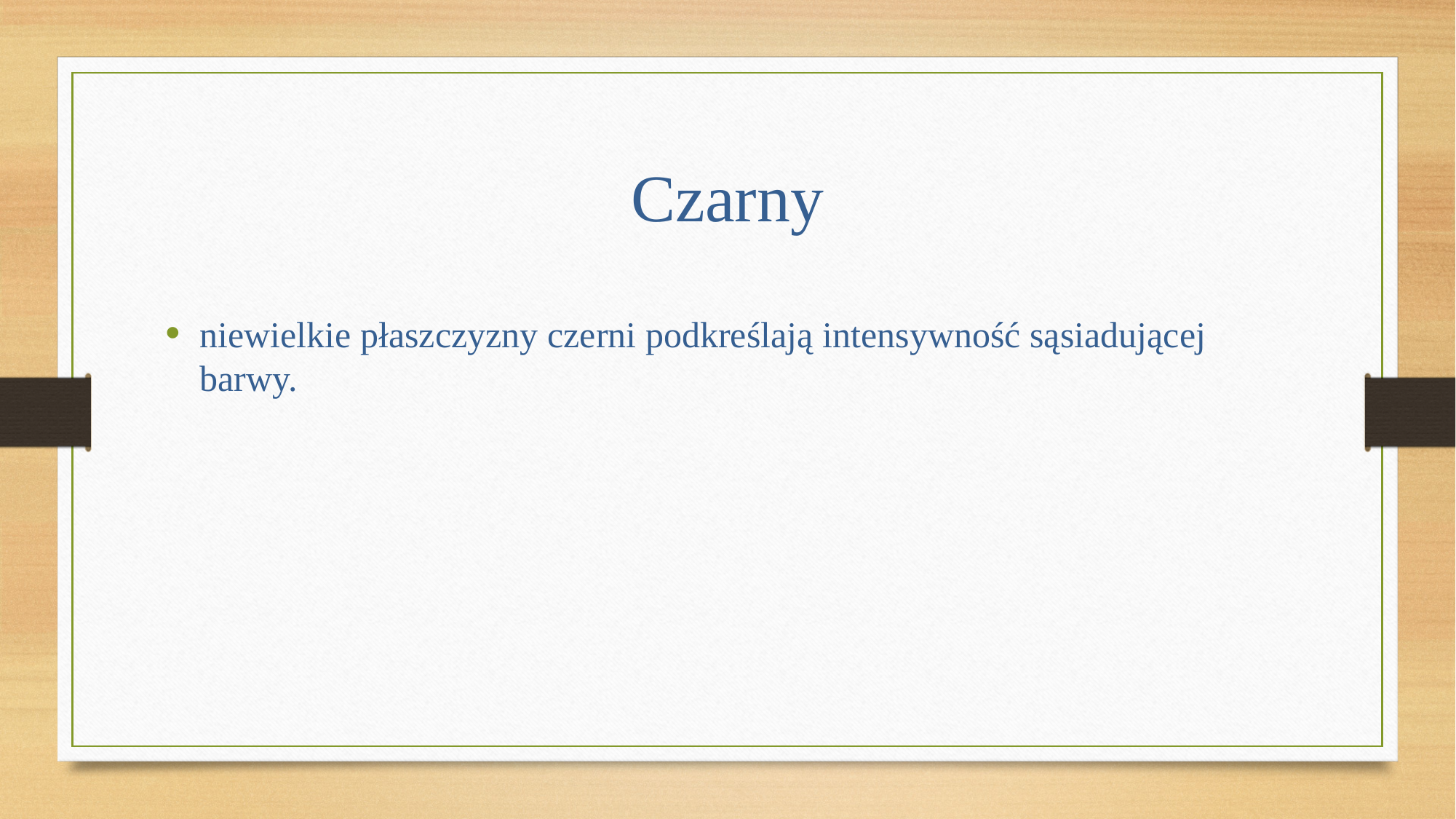

# Czarny
niewielkie płaszczyzny czerni podkreślają intensywność sąsiadującej barwy.